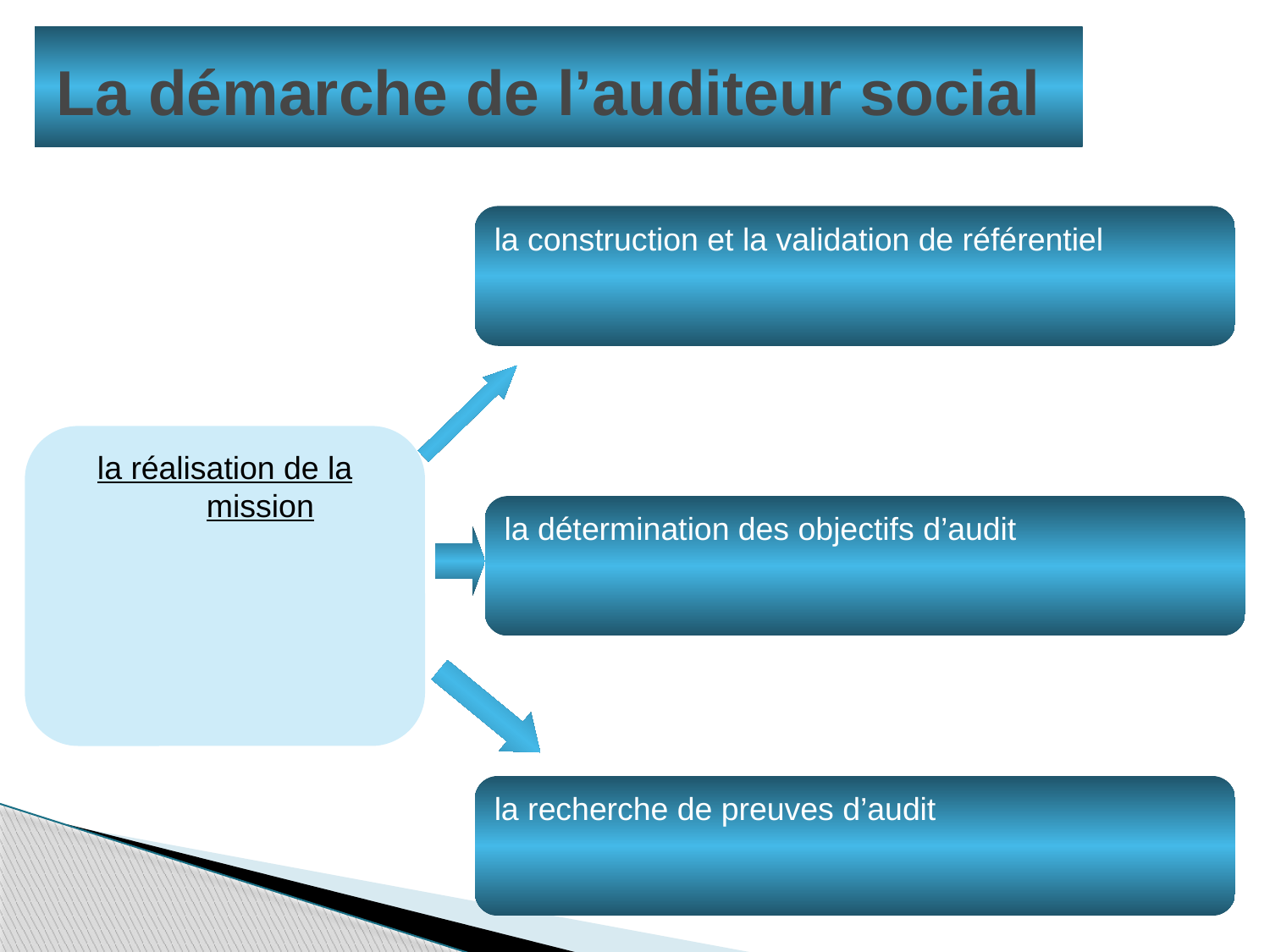

# La démarche de l’auditeur social
la construction et la validation de référentiel

la réalisation de la mission
la détermination des objectifs d’audit

la recherche de preuves d’audit